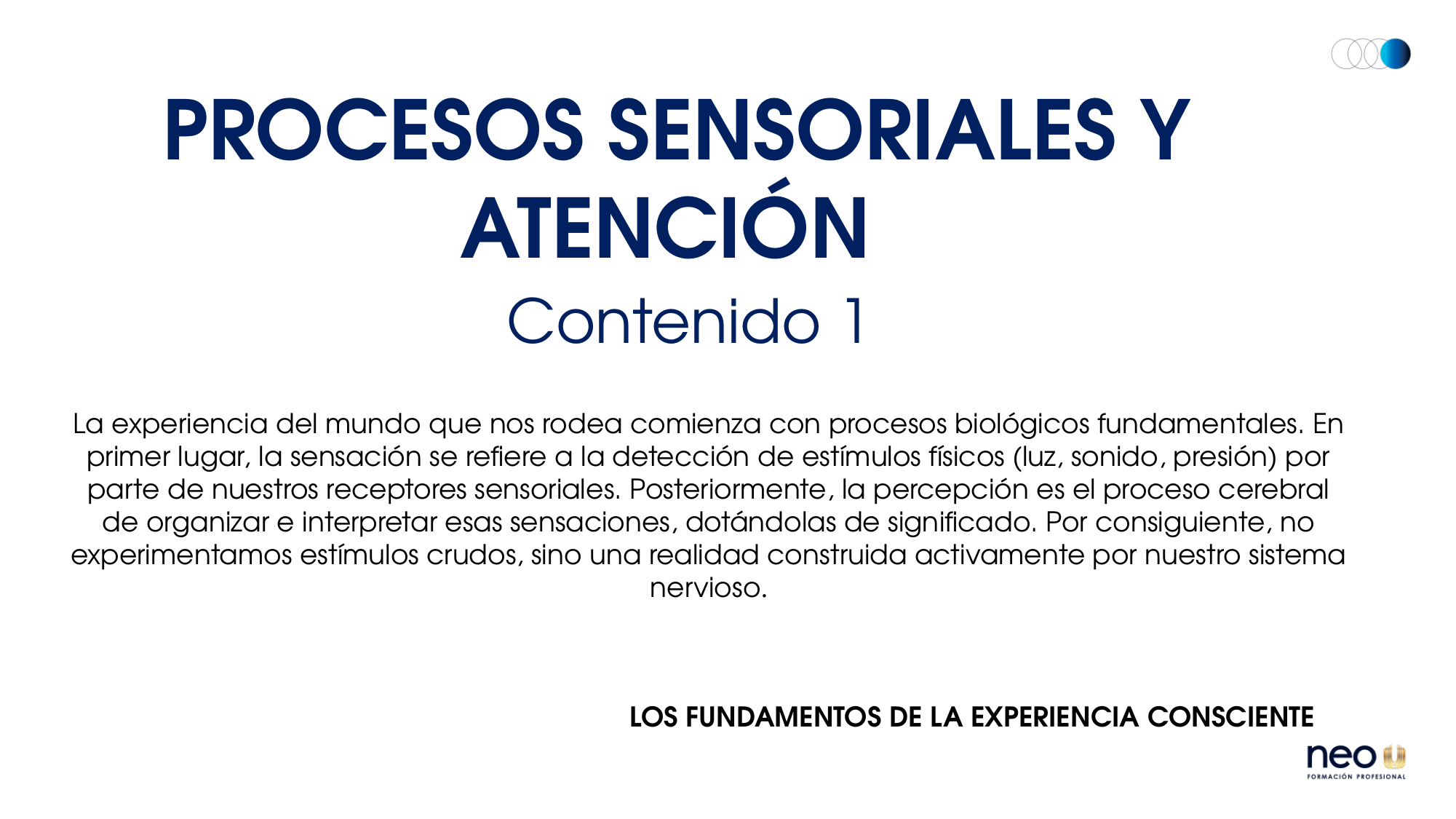

PROCESOS SENSORIALES Y ATENCIÓN
Contenido 1
La experiencia del mundo que nos rodea comienza con procesos biológicos fundamentales. En primer lugar, la sensación se refiere a la detección de estímulos físicos (luz, sonido, presión) por parte de nuestros receptores sensoriales. Posteriormente, la percepción es el proceso cerebral de organizar e interpretar esas sensaciones, dotándolas de significado. Por consiguiente, no experimentamos estímulos crudos, sino una realidad construida activamente por nuestro sistema nervioso.
LOS FUNDAMENTOS DE LA EXPERIENCIA CONSCIENTE